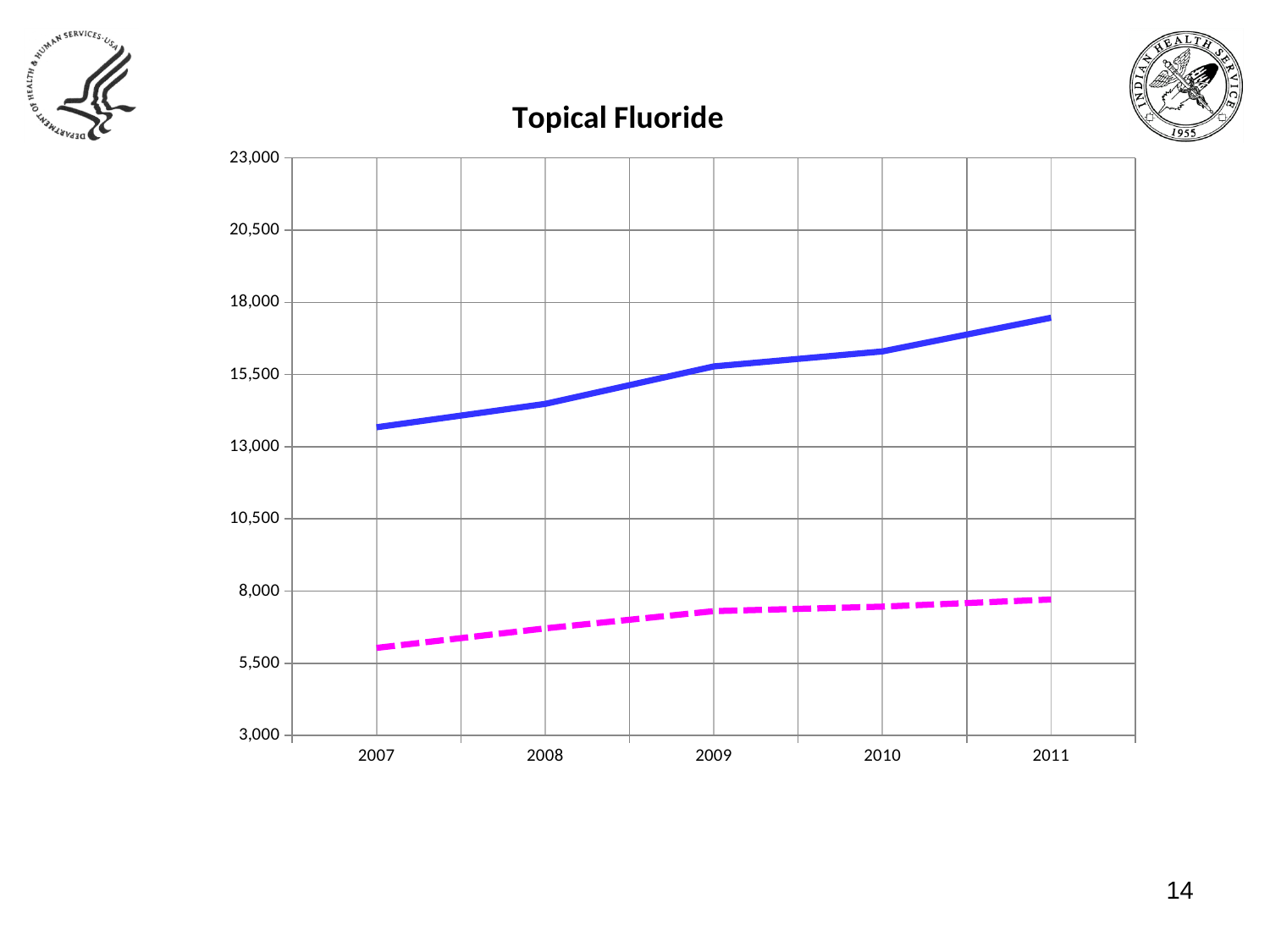

### Chart: Topical Fluoride

| Category | Service Unit Only | Portland Area Average |
|---|---|---|
| 2007 | 6033.0 | 13674.0 |
| 2008 | 6711.0 | 14483.0 |
| 2009 | 7307.0 | 15782.0 |
| 2010 | 7462.0 | 16300.0 |
| 2011 | 7711.0 | 17467.0 |
14